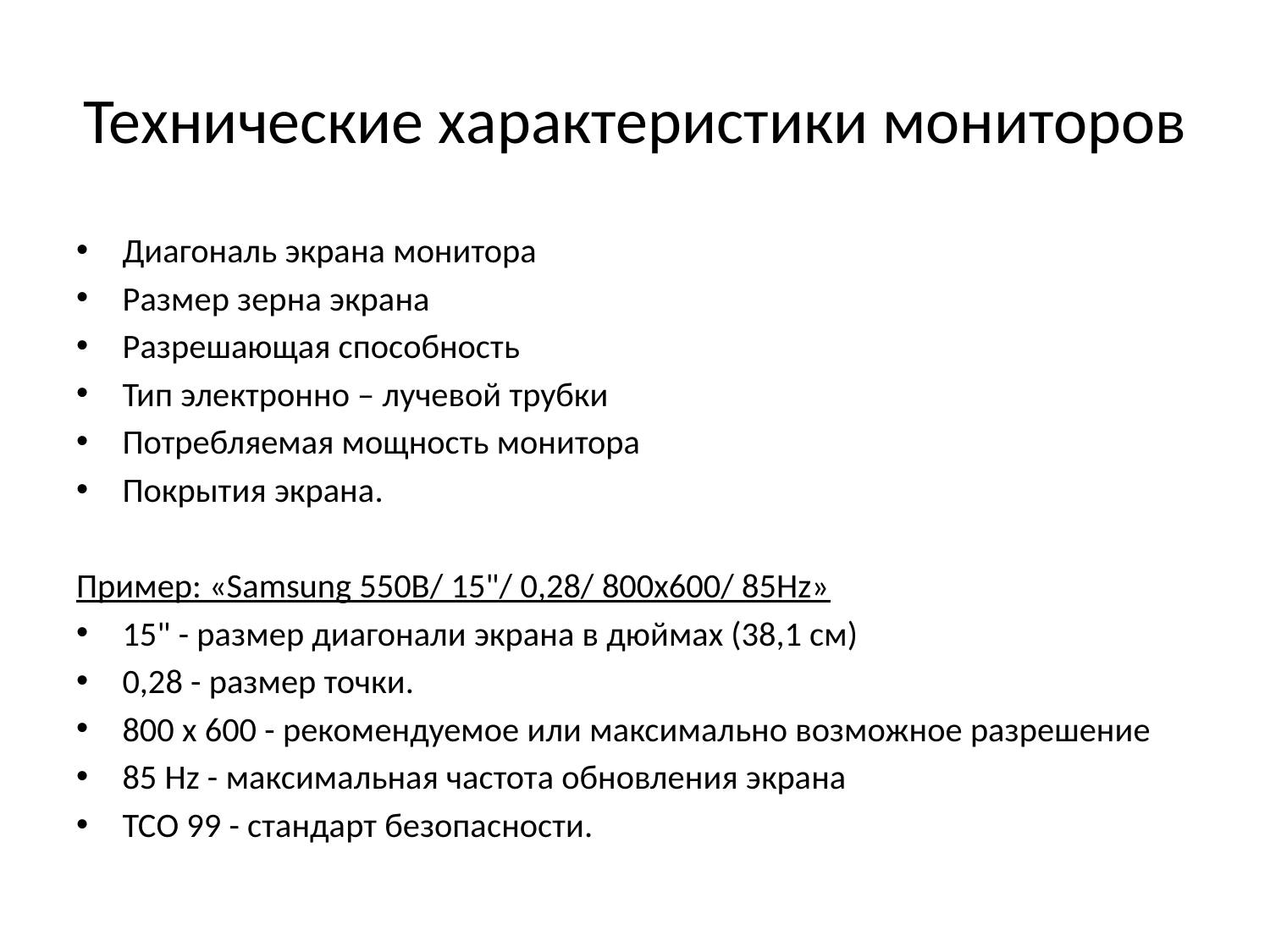

# Технические характеристики мониторов
Диагональ экрана монитора
Размер зерна экрана
Разрешающая способность
Тип электронно – лучевой трубки
Потребляемая мощность монитора
Покрытия экрана.

Пример: «Samsung 550B/ 15"/ 0,28/ 800х600/ 85Hz»
15" - размер диагонали экрана в дюймах (38,1 см)
0,28 - размер точки.
800 х 600 - рекомендуемое или максимально возможное разрешение
85 Hz - максимальная частота обновления экрана
ТСО 99 - стандарт безопасности.